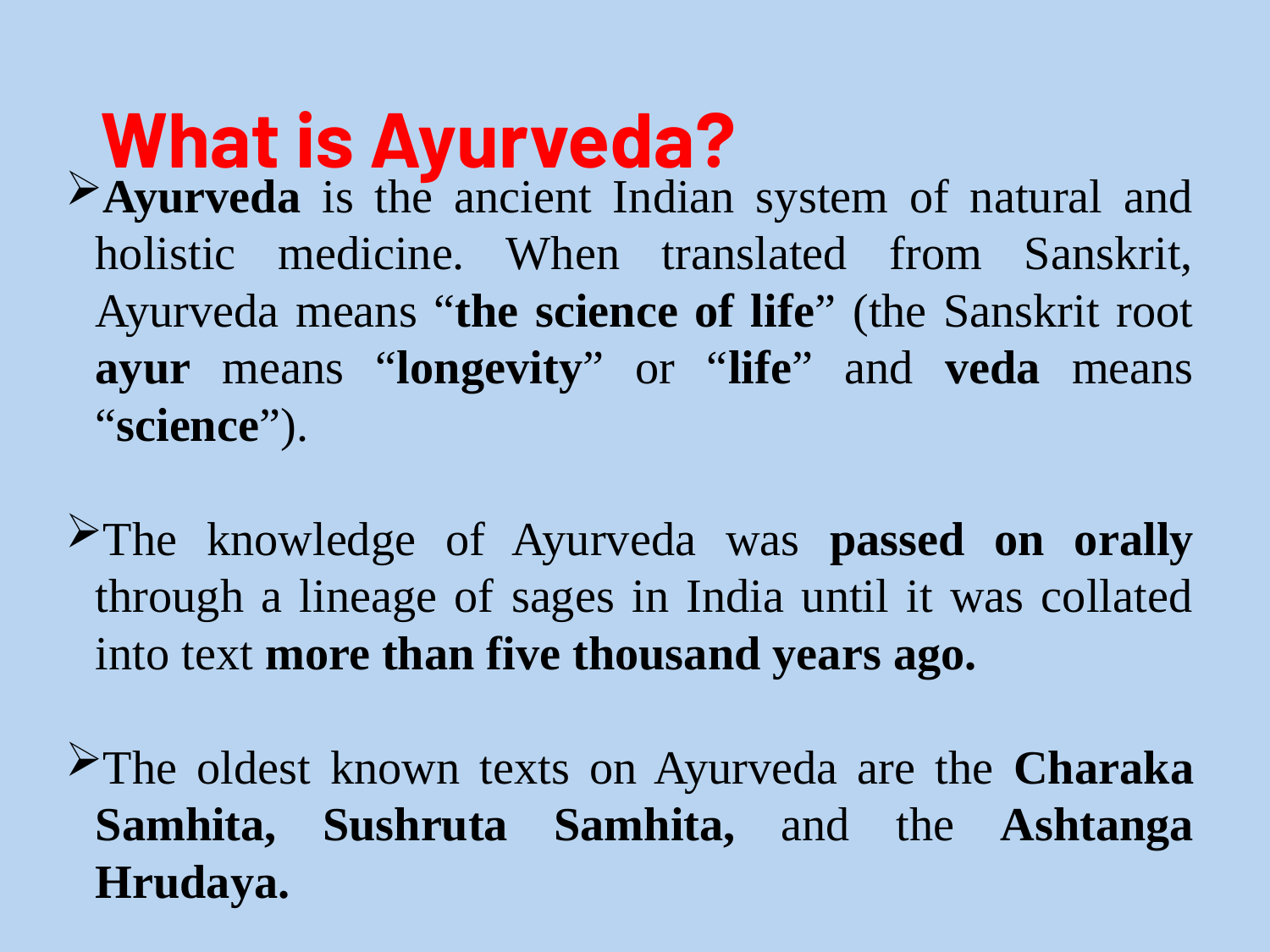

# What is Ayurveda?
Ayurveda is the ancient Indian system of natural and holistic medicine. When translated from Sanskrit, Ayurveda means “the science of life” (the Sanskrit root ayur means “longevity” or “life” and veda means “science”).

The knowledge of Ayurveda was passed on orally through a lineage of sages in India until it was collated into text more than five thousand years ago.

The oldest known texts on Ayurveda are the Charaka Samhita, Sushruta Samhita, and the Ashtanga Hrudaya.